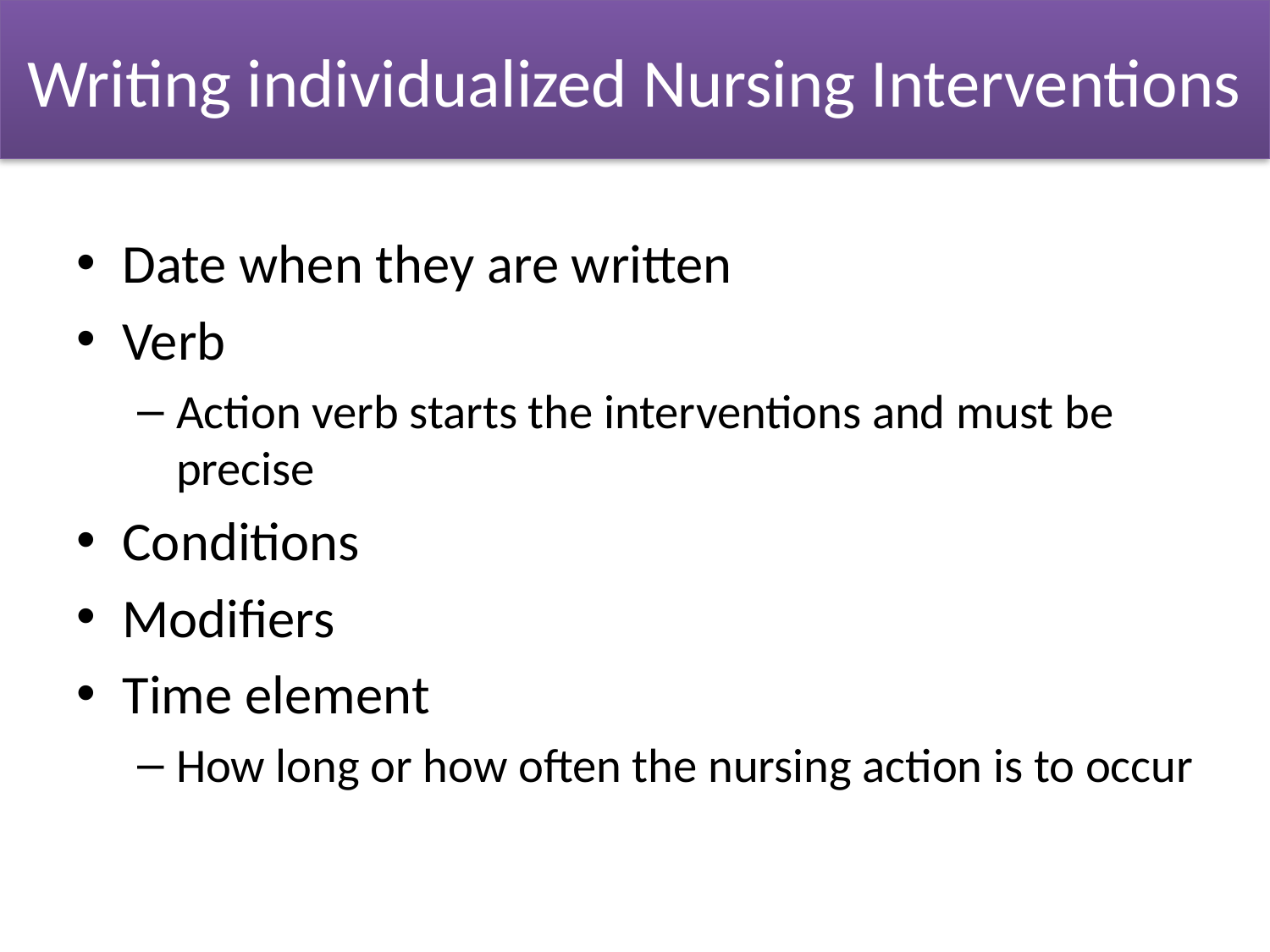

# Writing individualized Nursing Interventions
Date when they are written
Verb
Action verb starts the interventions and must be precise
Conditions
Modifiers
Time element
How long or how often the nursing action is to occur